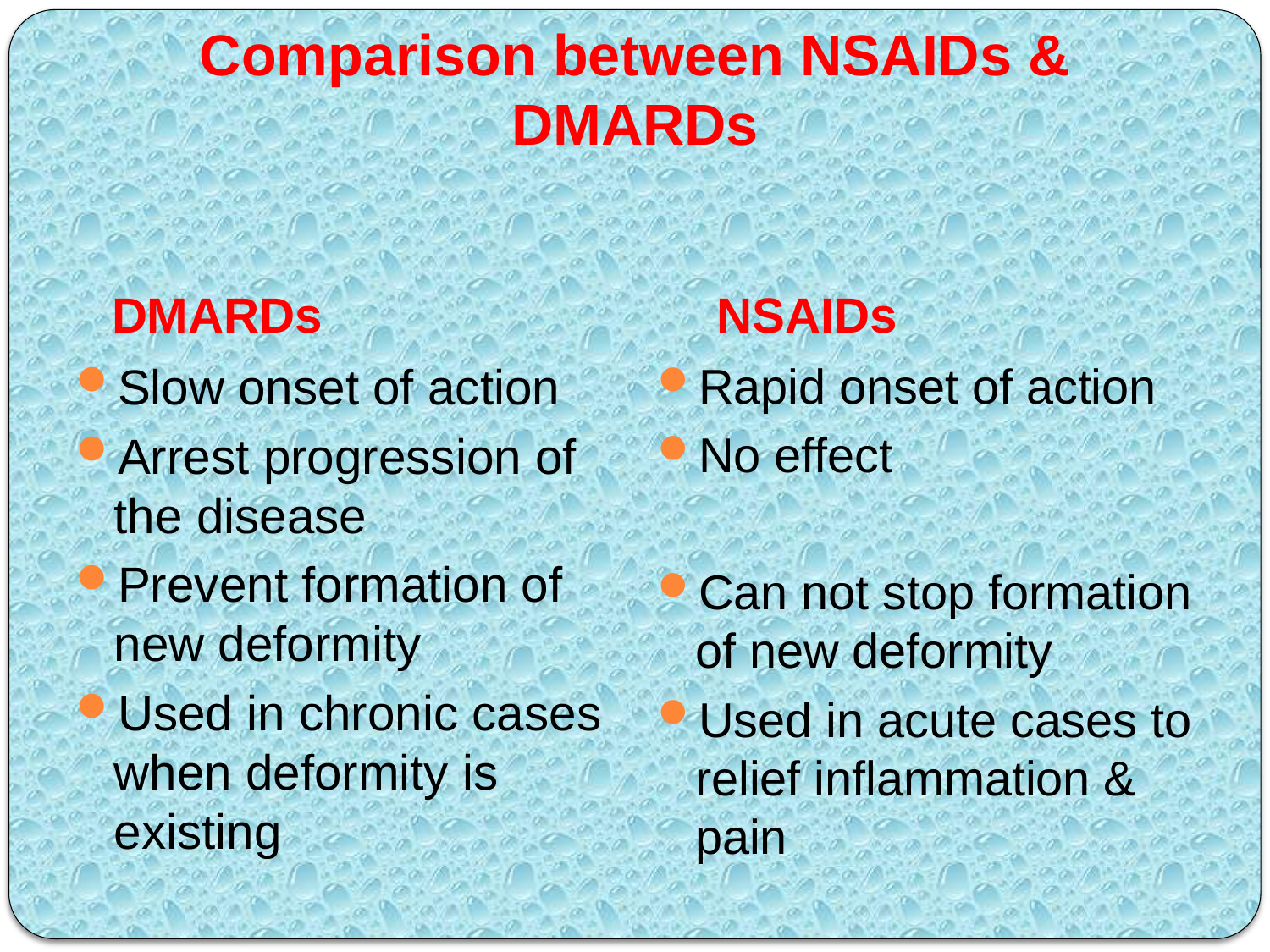

# Comparison between NSAIDs & DMARDs
   DMARDs
     NSAIDs
Slow onset of action
Arrest progression of the disease
Prevent formation of new deformity
Used in chronic cases when deformity is existing
Rapid onset of action
No effect

Can not stop formation of new deformity
Used in acute cases to relief inflammation & pain